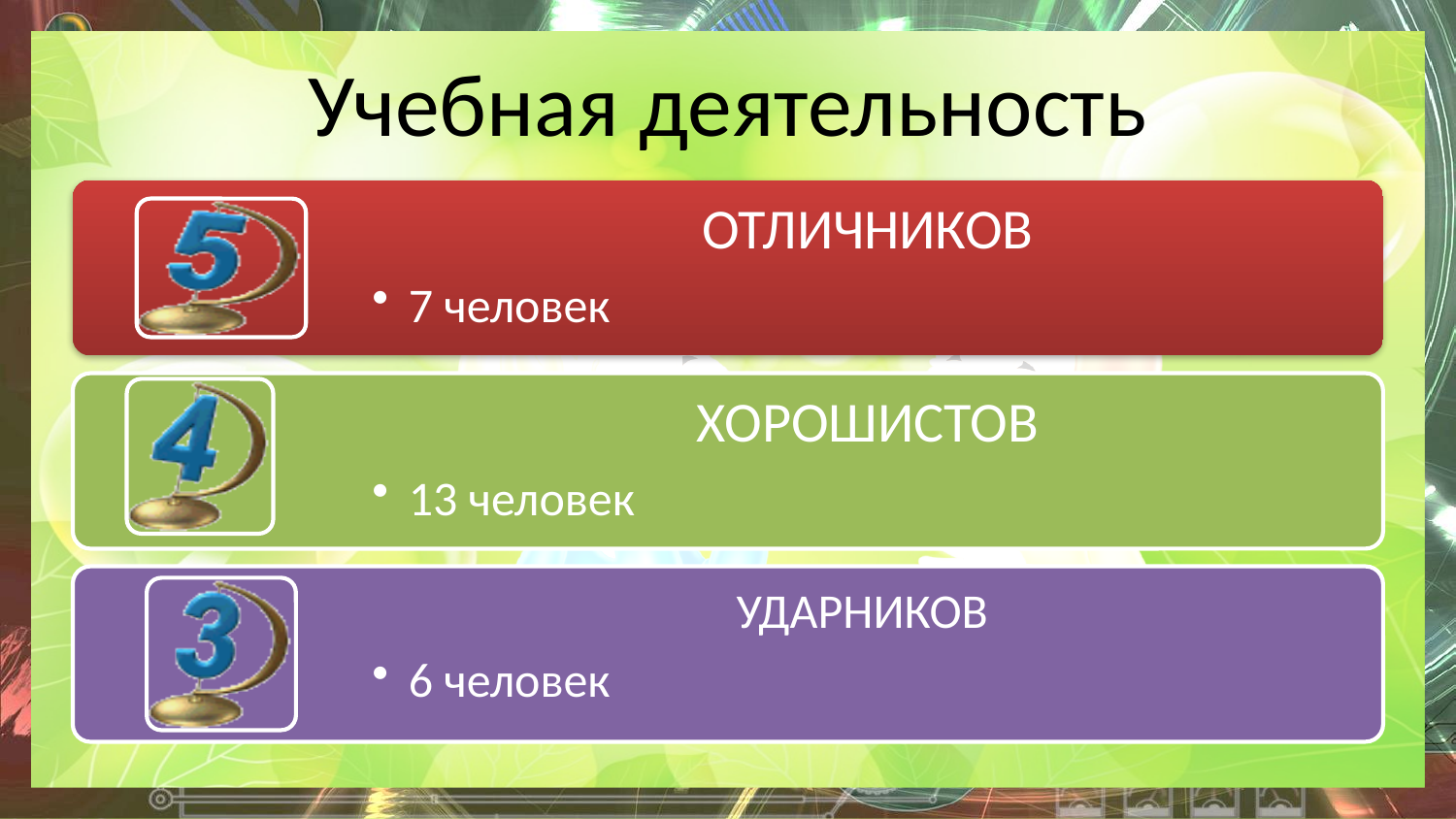

# Учебная деятельность
ОТЛИЧНИКОВ
7 человек
ХОРОШИСТОВ
13 человек
УДАРНИКОВ
6 человек